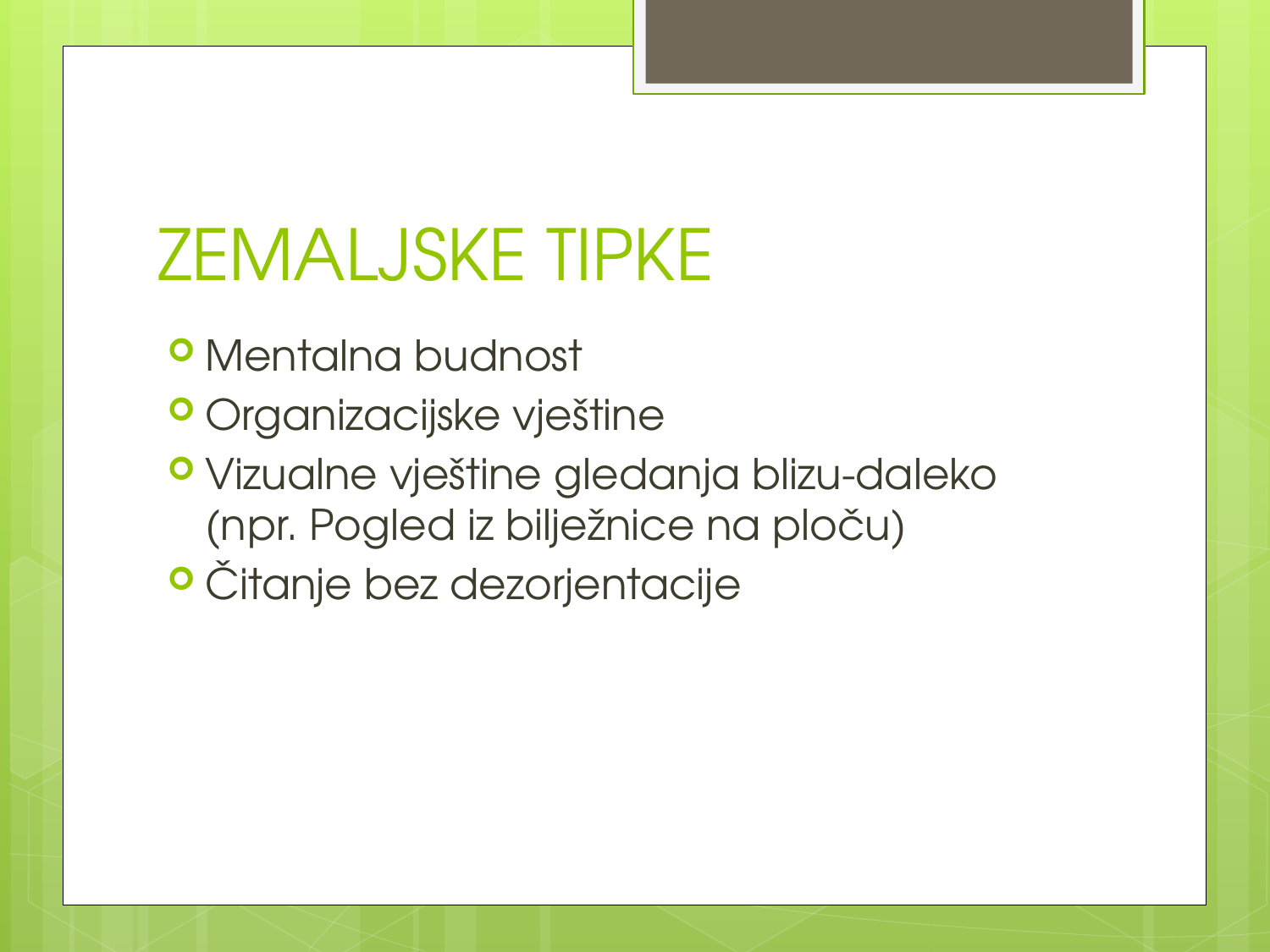

# ZEMALJSKE TIPKE
Mentalna budnost
Organizacijske vještine
Vizualne vještine gledanja blizu-daleko (npr. Pogled iz bilježnice na ploču)
Čitanje bez dezorjentacije